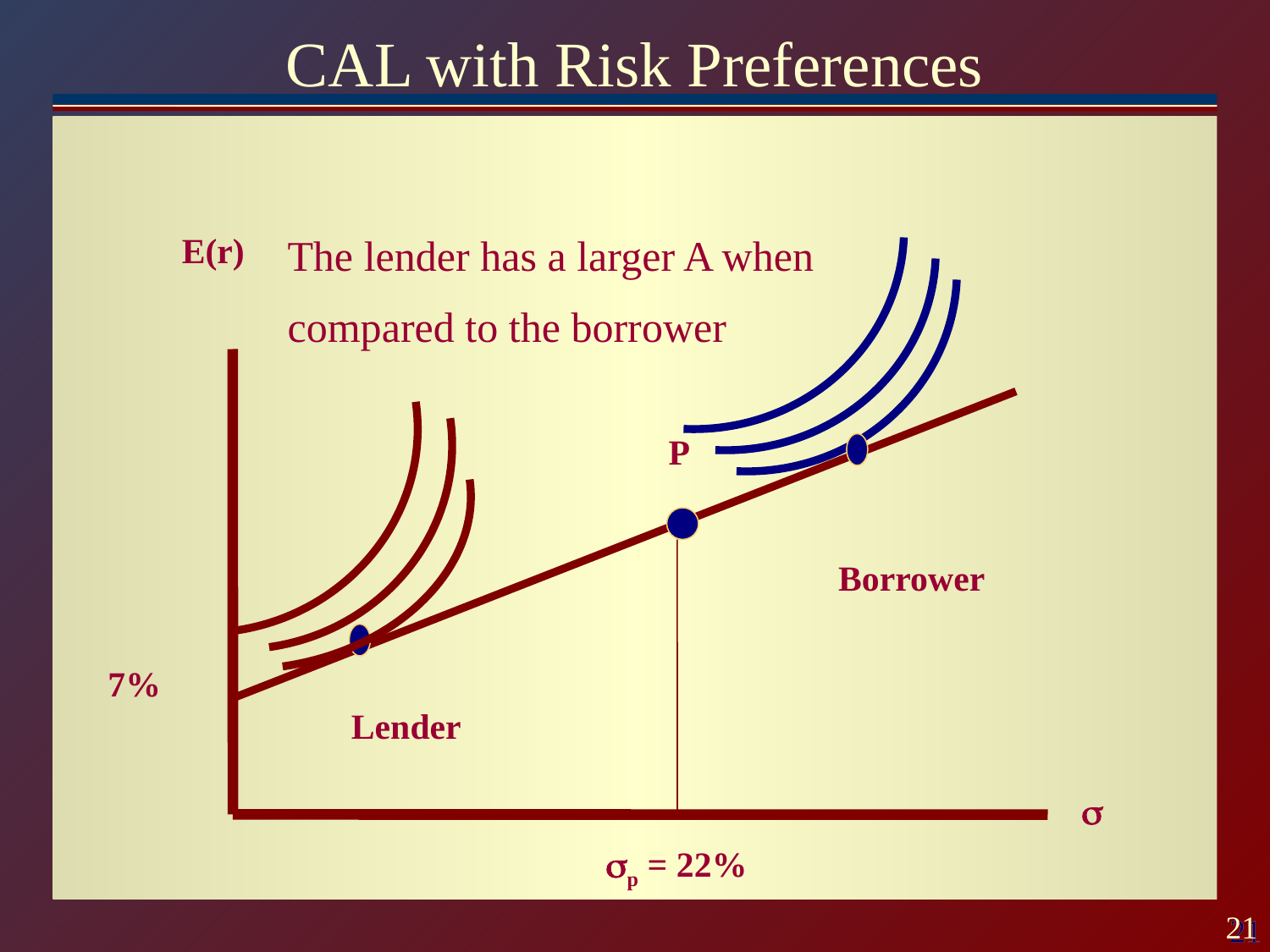

# CAL with Risk Preferences
E(r)
        The lender has a larger A when
        compared to the borrower

P

Borrower

7%

Lender
σ

σp = 22%